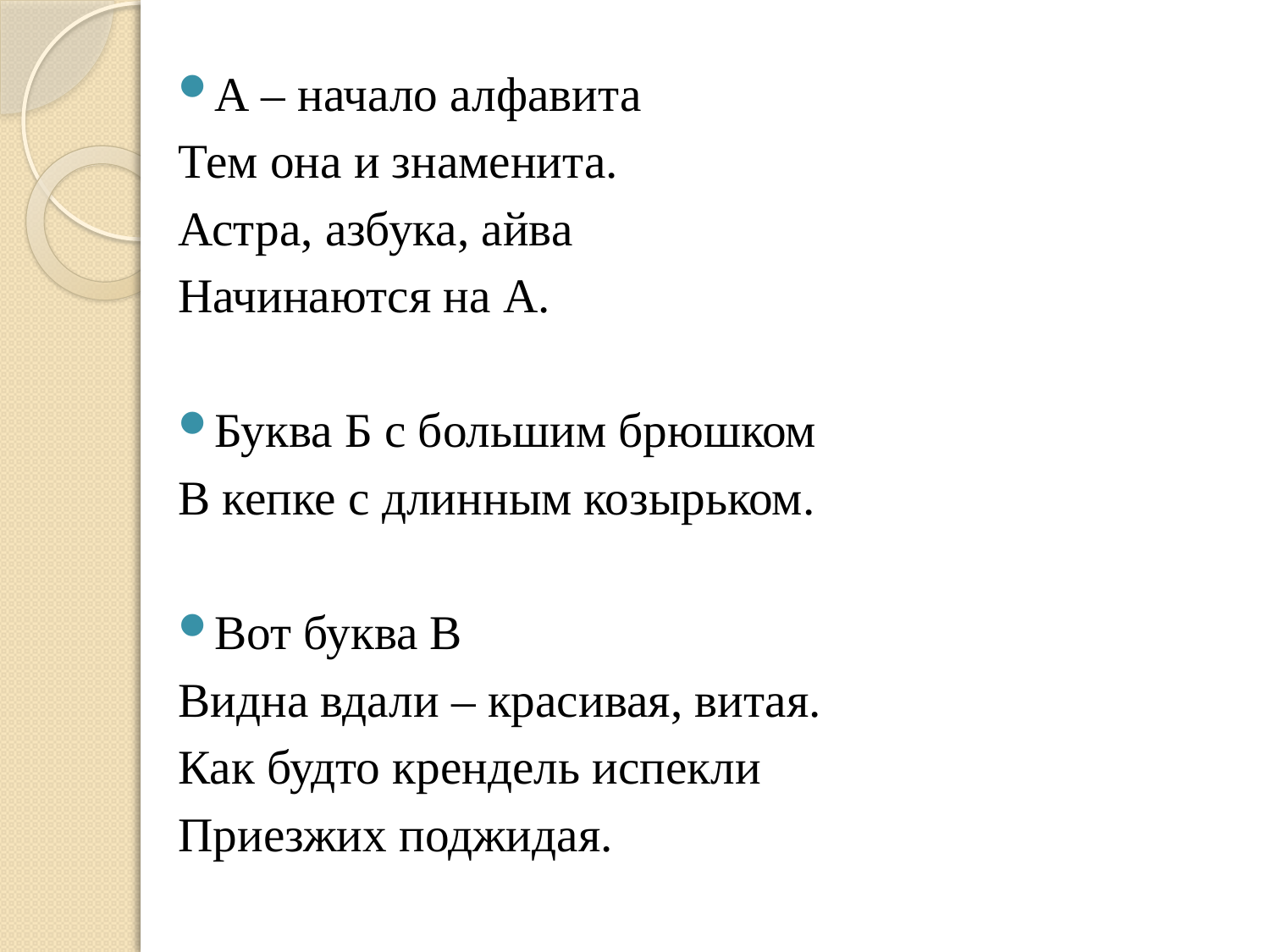

#
А – начало алфавита
Тем она и знаменита.
Астра, азбука, айва
Начинаются на А.

Буква Б с большим брюшком
В кепке с длинным козырьком.

Вот буква В
Видна вдали – красивая, витая.
Как будто крендель испекли
Приезжих поджидая.